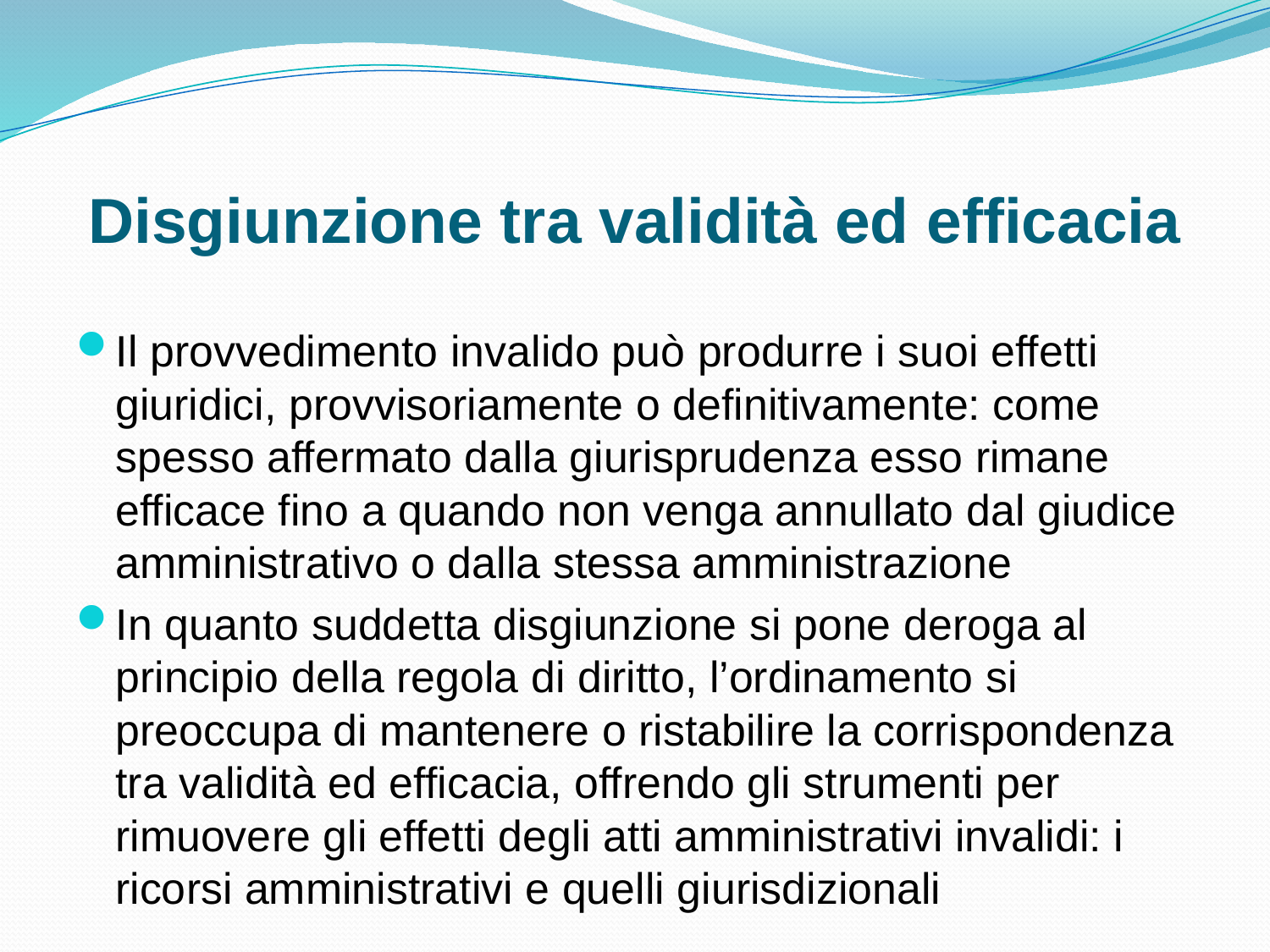

# Disgiunzione tra validità ed efficacia
Il provvedimento invalido può produrre i suoi effetti giuridici, provvisoriamente o definitivamente: come spesso affermato dalla giurisprudenza esso rimane efficace fino a quando non venga annullato dal giudice amministrativo o dalla stessa amministrazione
In quanto suddetta disgiunzione si pone deroga al principio della regola di diritto, l’ordinamento si preoccupa di mantenere o ristabilire la corrispondenza tra validità ed efficacia, offrendo gli strumenti per rimuovere gli effetti degli atti amministrativi invalidi: i ricorsi amministrativi e quelli giurisdizionali